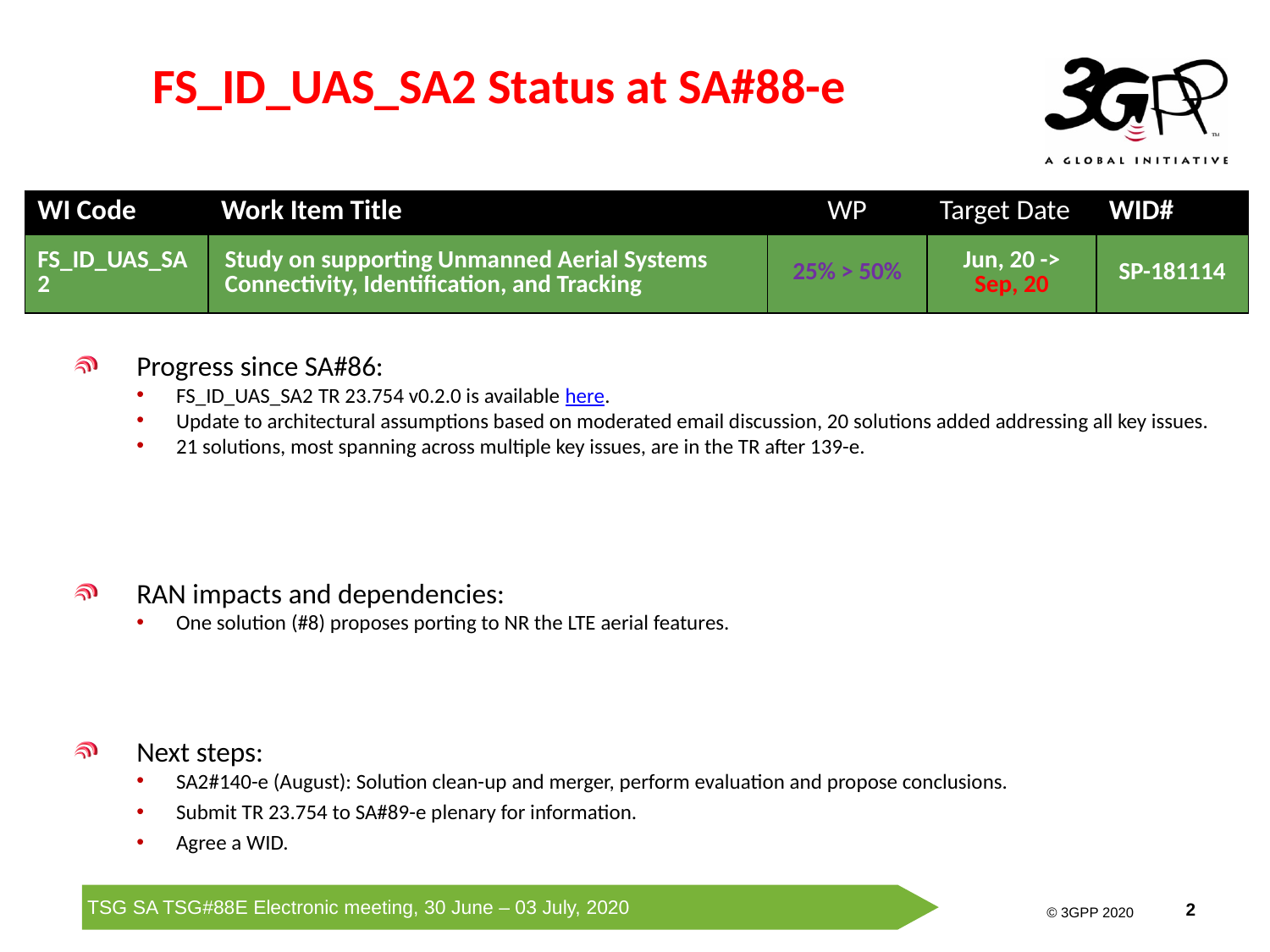

# FS_ID_UAS_SA2 Status at SA#88-e
| WI Code | Work Item Title | WP | Target Date | WID# |
| --- | --- | --- | --- | --- |
| FS\_ID\_UAS\_SA2 | Study on supporting Unmanned Aerial Systems Connectivity, Identification, and Tracking | 25% > 50% | Jun, 20 -> Sep, 20 | SP-181114 |
Progress since SA#86:
FS_ID_UAS_SA2 TR 23.754 v0.2.0 is available here.
Update to architectural assumptions based on moderated email discussion, 20 solutions added addressing all key issues.
21 solutions, most spanning across multiple key issues, are in the TR after 139-e.

RAN impacts and dependencies:
One solution (#8) proposes porting to NR the LTE aerial features.

Next steps:
SA2#140-e (August): Solution clean-up and merger, perform evaluation and propose conclusions.
Submit TR 23.754 to SA#89-e plenary for information.
Agree a WID.